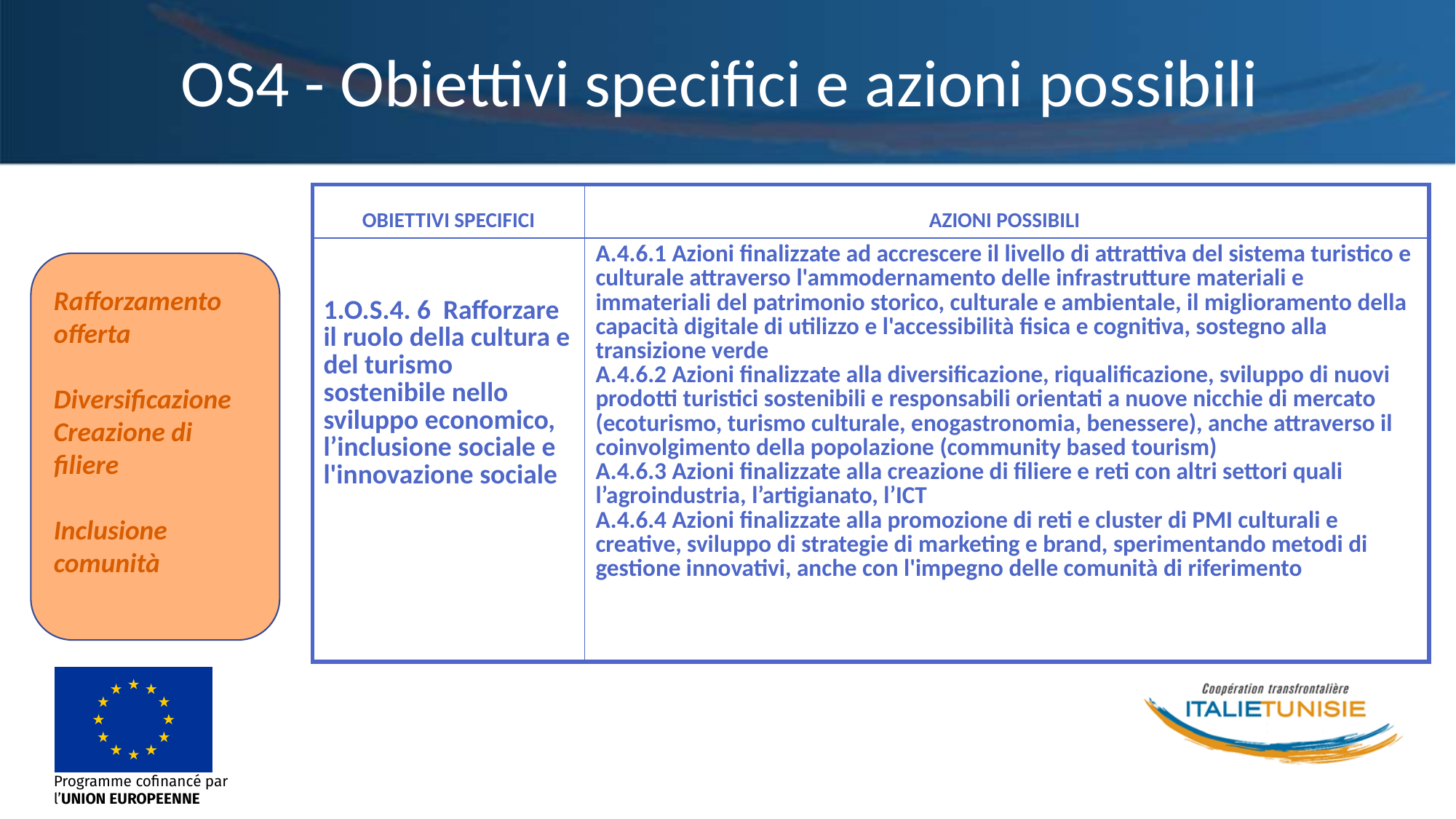

# OS4 - Obiettivi specifici e azioni possibili

| OBIETTIVI SPECIFICI | AZIONI POSSIBILI |
| --- | --- |
| 1.O.S.4. 6 Rafforzare il ruolo della cultura e del turismo sostenibile nello sviluppo economico, l’inclusione sociale e l'innovazione sociale | A.4.6.1 Azioni finalizzate ad accrescere il livello di attrattiva del sistema turistico e culturale attraverso l'ammodernamento delle infrastrutture materiali e immateriali del patrimonio storico, culturale e ambientale, il miglioramento della capacità digitale di utilizzo e l'accessibilità fisica e cognitiva, sostegno alla transizione verde A.4.6.2 Azioni finalizzate alla diversificazione, riqualificazione, sviluppo di nuovi prodotti turistici sostenibili e responsabili orientati a nuove nicchie di mercato (ecoturismo, turismo culturale, enogastronomia, benessere), anche attraverso il coinvolgimento della popolazione (community based tourism) A.4.6.3 Azioni finalizzate alla creazione di filiere e reti con altri settori quali l’agroindustria, l’artigianato, l’ICT A.4.6.4 Azioni finalizzate alla promozione di reti e cluster di PMI culturali e creative, sviluppo di strategie di marketing e brand, sperimentando metodi di gestione innovativi, anche con l'impegno delle comunità di riferimento |
Rafforzamento offerta

Diversificazione
Creazione di filiere

Inclusione comunità